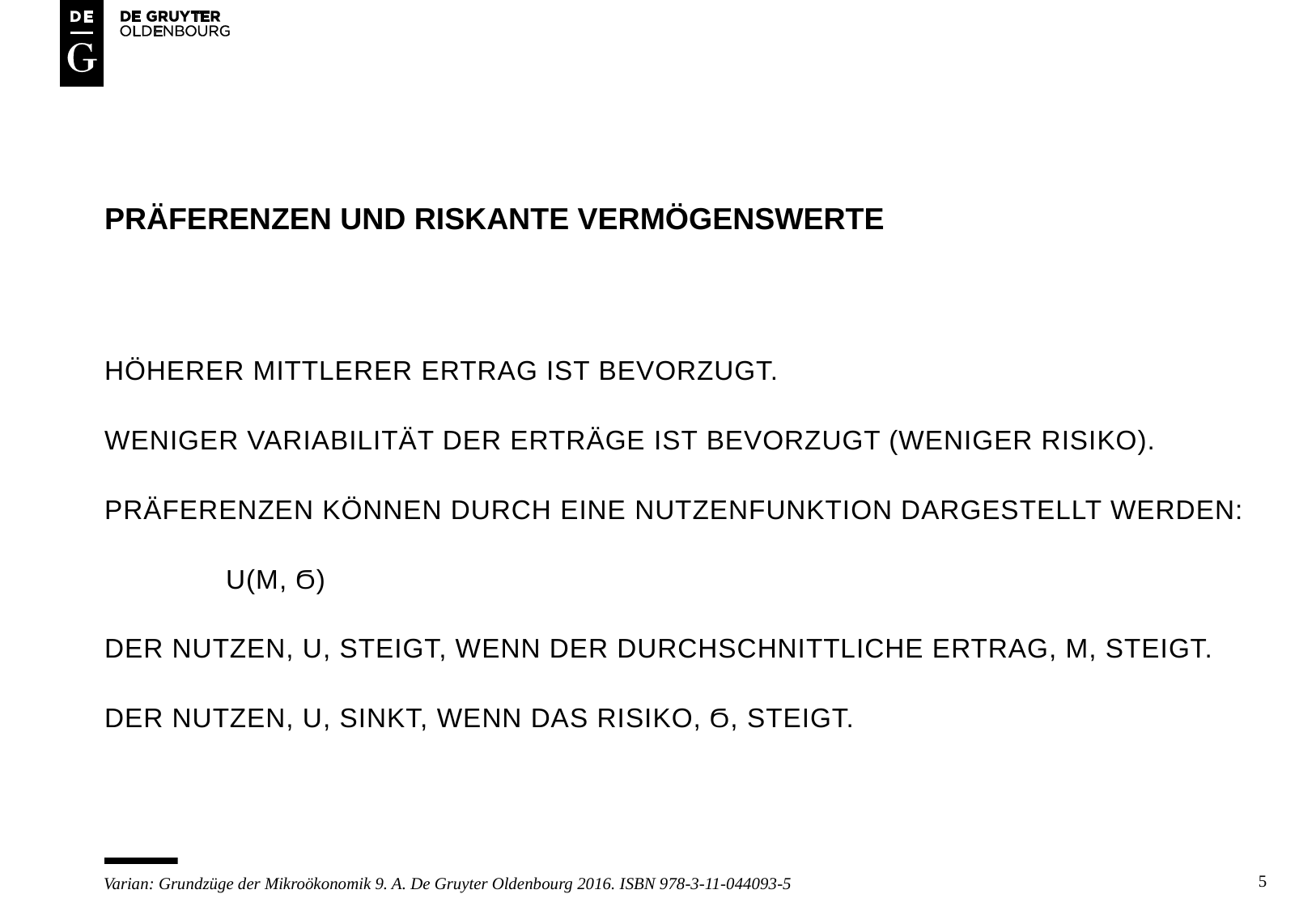

# Präferenzen und riskante vermögenswerte

Höherer mittlerer ertrag ist bevorzugt.
Weniger variabilität der erträge ist bevorzugt (weniger risiko).
Präferenzen können durch eine nutzenfunktion dargestellt werden:
	U(µ, ϭ)
Der nutzen, U, steigt, wenn der durchschnittliche ertrag, µ, steigt.
Der nutzen, U, sinkt, wenn das risiko, ϭ, steigt.
5
Varian: Grundzüge der Mikroökonomik 9. A. De Gruyter Oldenbourg 2016. ISBN 978-3-11-044093-5